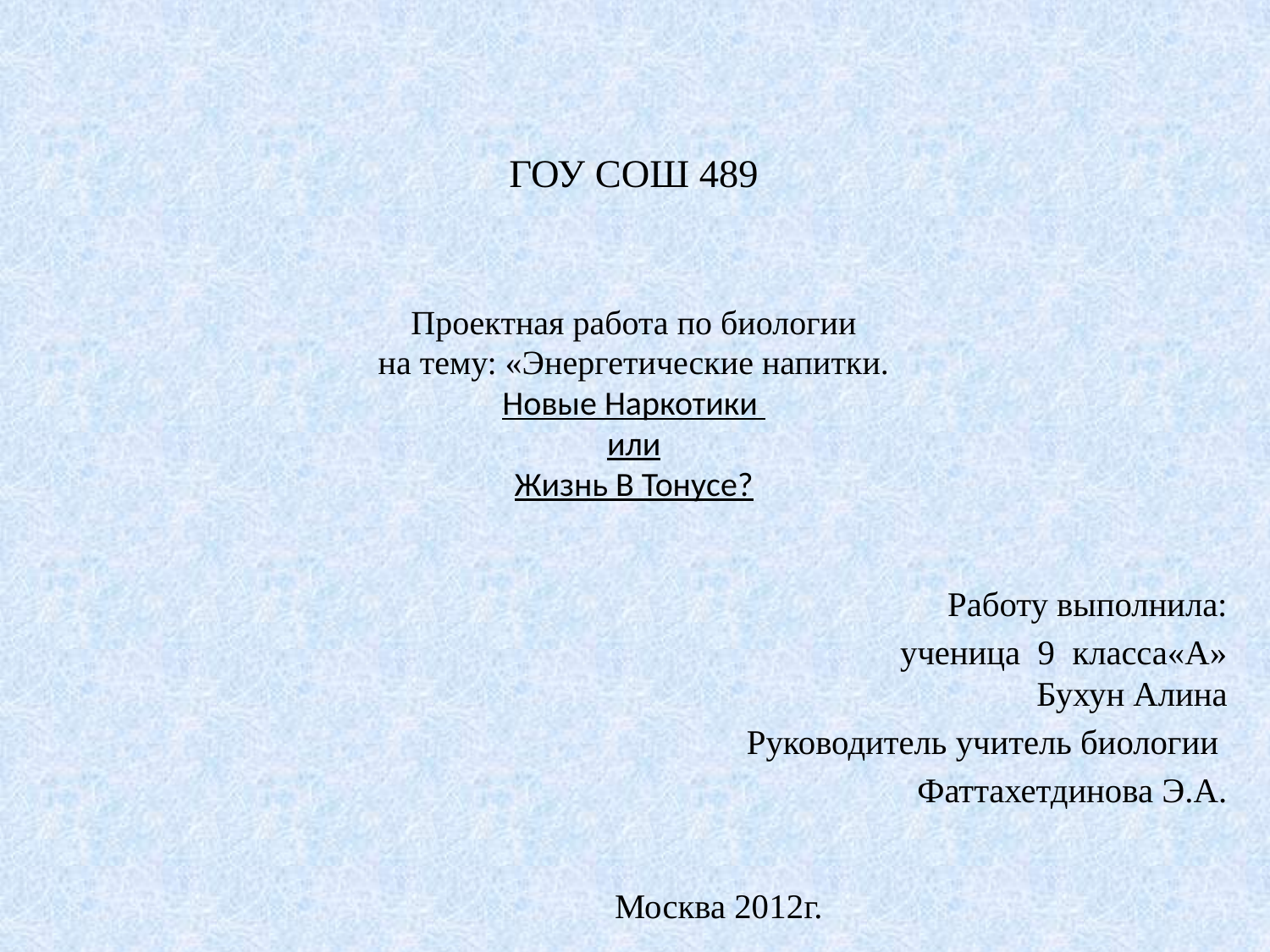

# ГОУ СОШ 489 Проектная работа по биологии на тему: «Энергетические напитки. Новые Наркотики или Жизнь В Тонусе?
Работу выполнила:
  ученица  9  класса«А»
Бухун Алина
Руководитель учитель биологии
Фаттахетдинова Э.А.

 Москва 2012г.